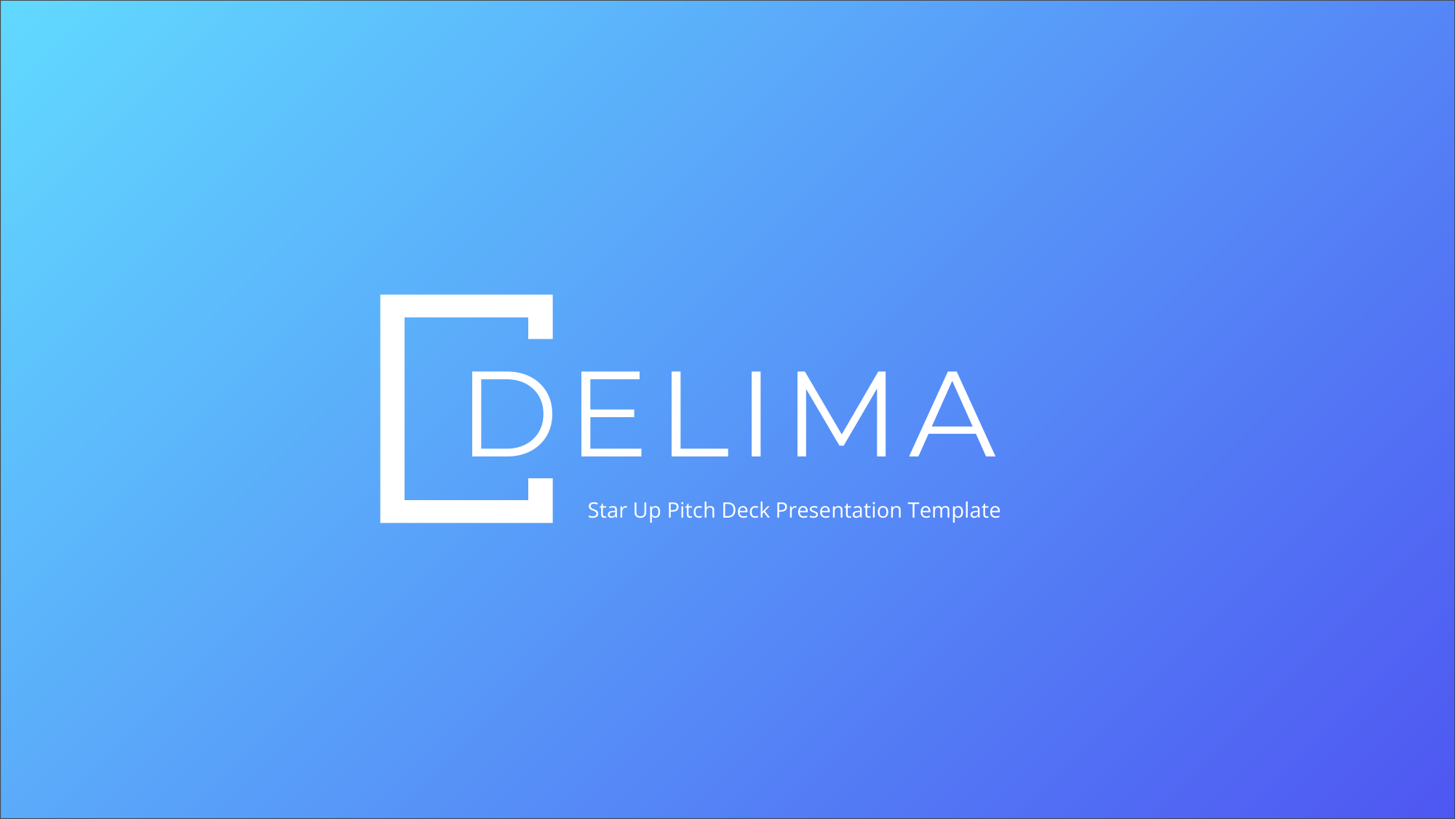

DELIMA
Star Up Pitch Deck Presentation Template